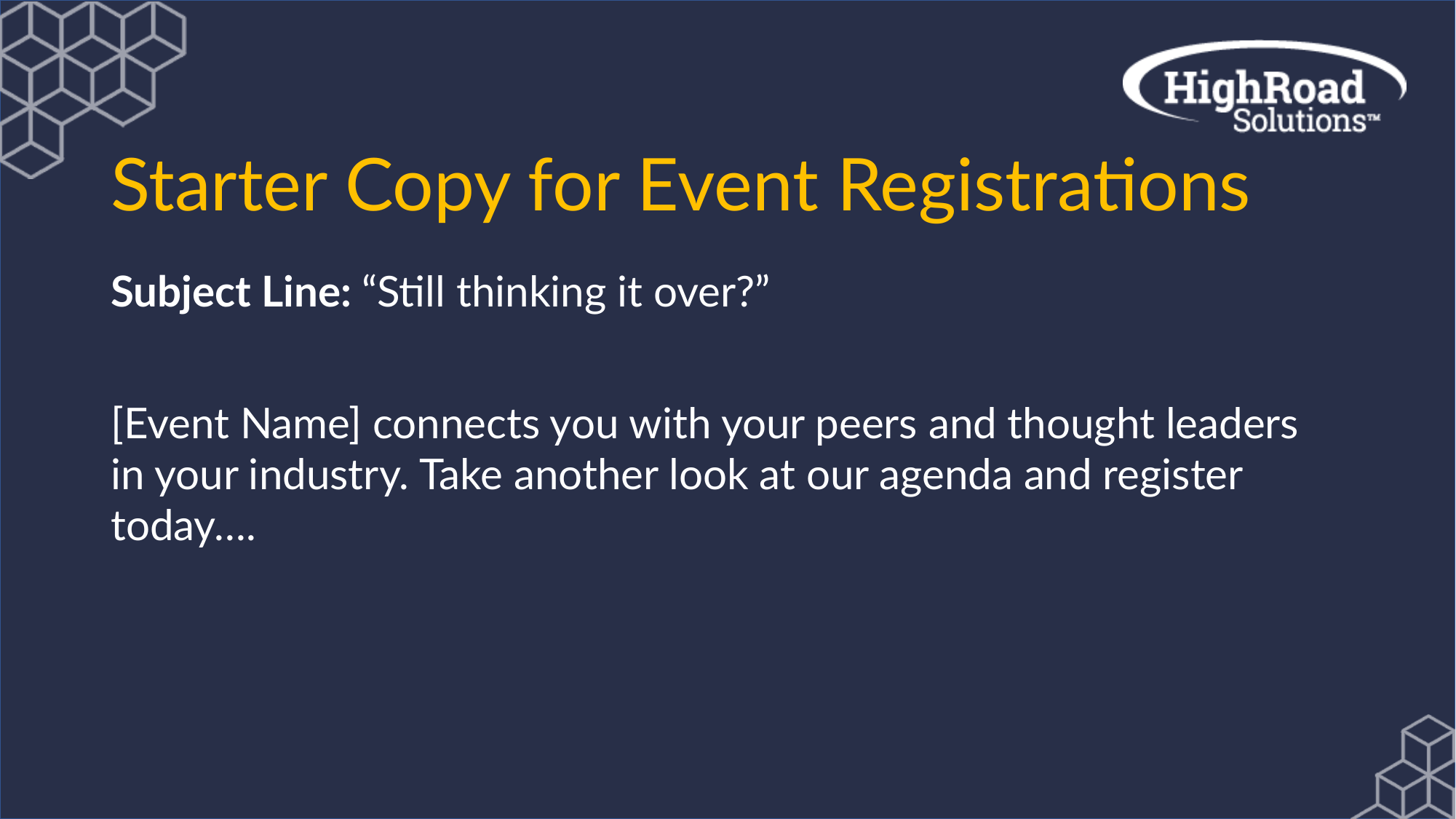

# Starter Copy for Event Registrations
Subject Line: “Still thinking it over?”

[Event Name] connects you with your peers and thought leaders in your industry. Take another look at our agenda and register today….